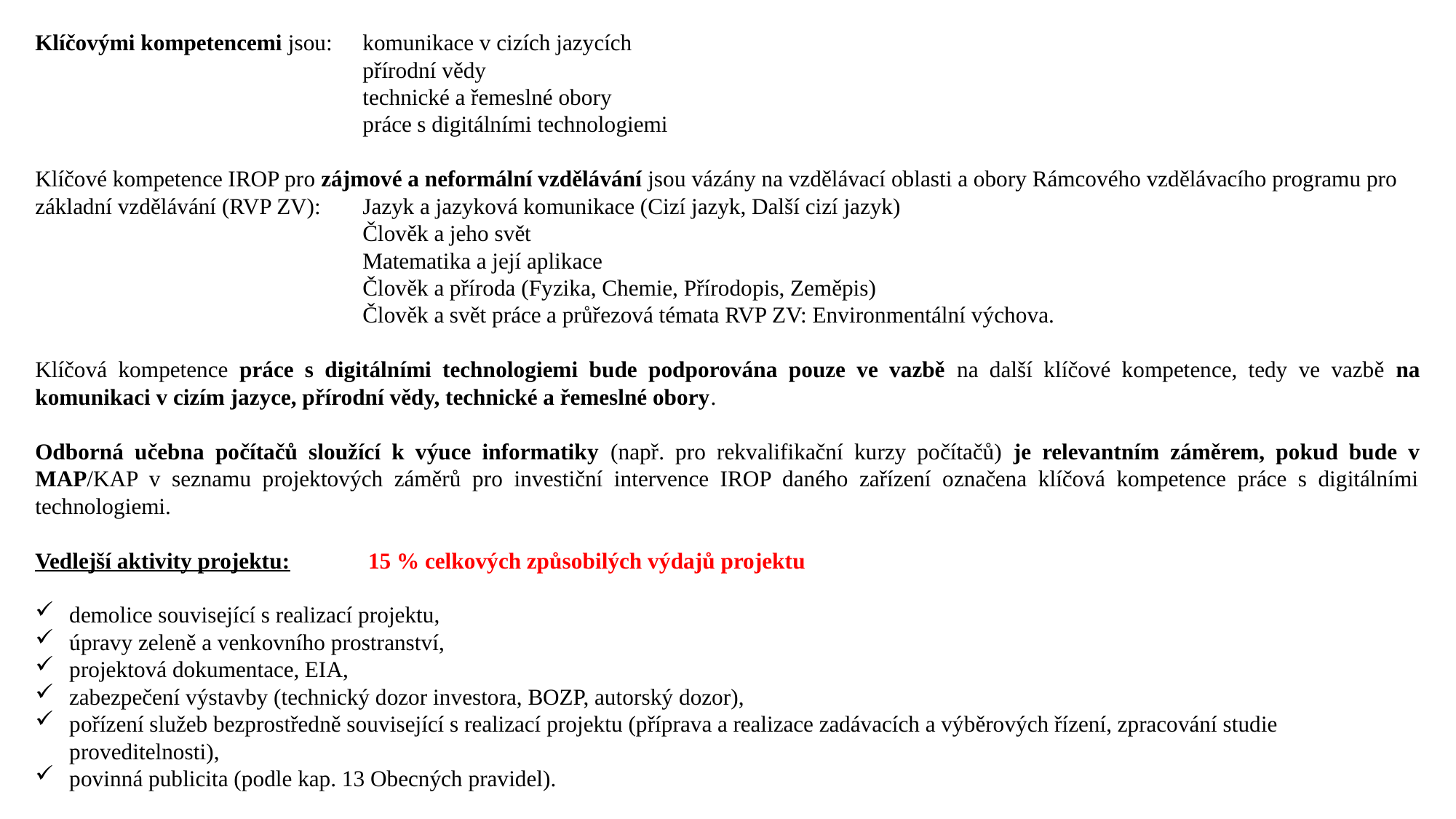

Klíčovými kompetencemi jsou:	komunikace v cizích jazycích
přírodní vědy
			technické a řemeslné obory
			práce s digitálními technologiemi

Klíčové kompetence IROP pro zájmové a neformální vzdělávání jsou vázány na vzdělávací oblasti a obory Rámcového vzdělávacího programu pro základní vzdělávání (RVP ZV):	Jazyk a jazyková komunikace (Cizí jazyk, Další cizí jazyk)
			Člověk a jeho svět
			Matematika a její aplikace
			Člověk a příroda (Fyzika, Chemie, Přírodopis, Zeměpis)
			Člověk a svět práce a průřezová témata RVP ZV: Environmentální výchova.

Klíčová kompetence práce s digitálními technologiemi bude podporována pouze ve vazbě na další klíčové kompetence, tedy ve vazbě na komunikaci v cizím jazyce, přírodní vědy, technické a řemeslné obory.

Odborná učebna počítačů sloužící k výuce informatiky (např. pro rekvalifikační kurzy počítačů) je relevantním záměrem, pokud bude v MAP/KAP v seznamu projektových záměrů pro investiční intervence IROP daného zařízení označena klíčová kompetence práce s digitálními technologiemi.

Vedlejší aktivity projektu:	 15 % celkových způsobilých výdajů projektu

demolice související s realizací projektu,
úpravy zeleně a venkovního prostranství,
projektová dokumentace, EIA,
zabezpečení výstavby (technický dozor investora, BOZP, autorský dozor),
pořízení služeb bezprostředně související s realizací projektu (příprava a realizace zadávacích a výběrových řízení, zpracování studie proveditelnosti),
povinná publicita (podle kap. 13 Obecných pravidel).